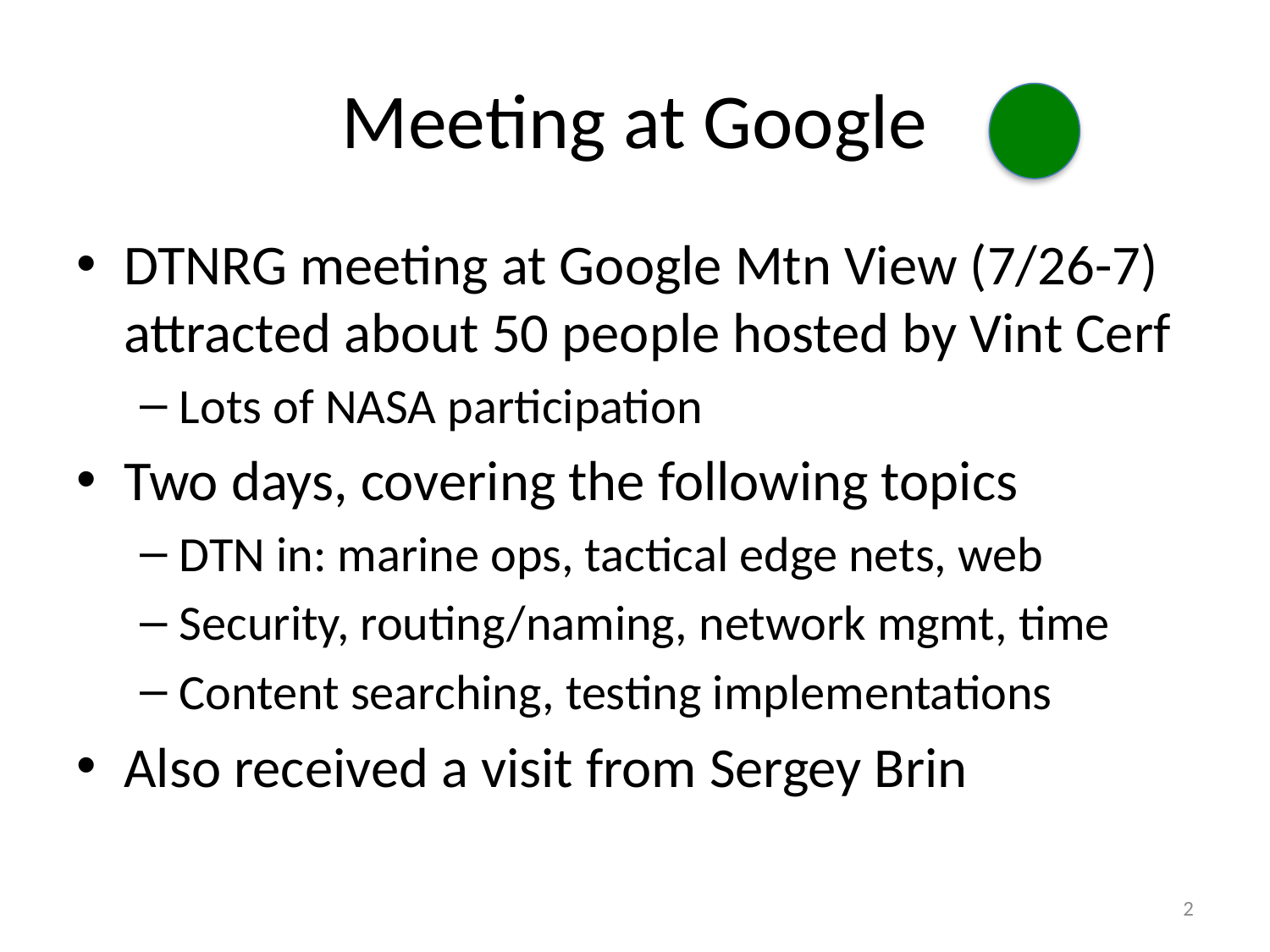

# Meeting at Google

DTNRG meeting at Google Mtn View (7/26-7) attracted about 50 people hosted by Vint Cerf
Lots of NASA participation
Two days, covering the following topics
DTN in: marine ops, tactical edge nets, web
Security, routing/naming, network mgmt, time
Content searching, testing implementations
Also received a visit from Sergey Brin

2